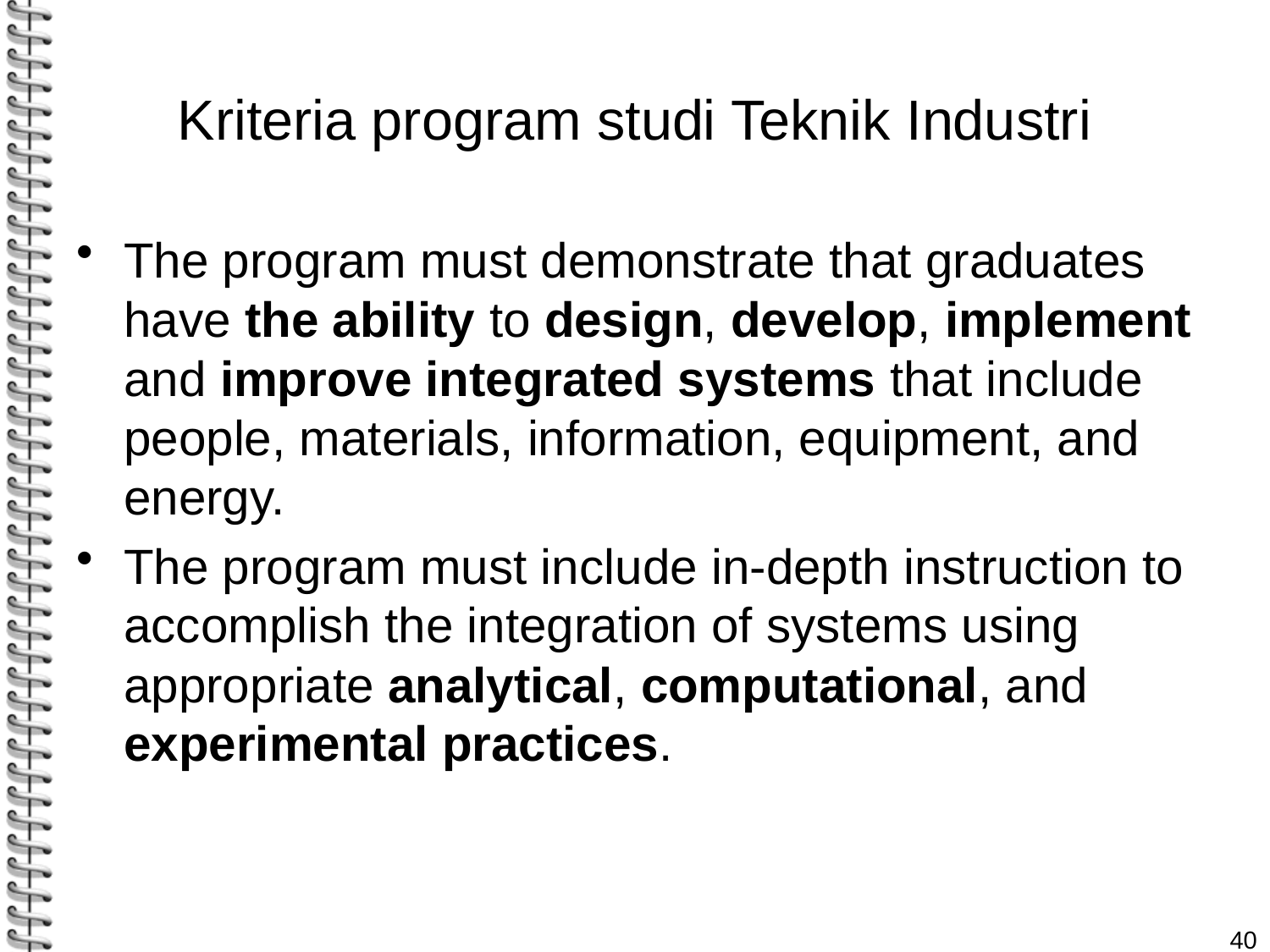

# Kriteria program studi Teknik Industri
The program must demonstrate that graduates have the ability to design, develop, implement and improve integrated systems that include people, materials, information, equipment, and energy.
The program must include in-depth instruction to accomplish the integration of systems using appropriate analytical, computational, and experimental practices.
40